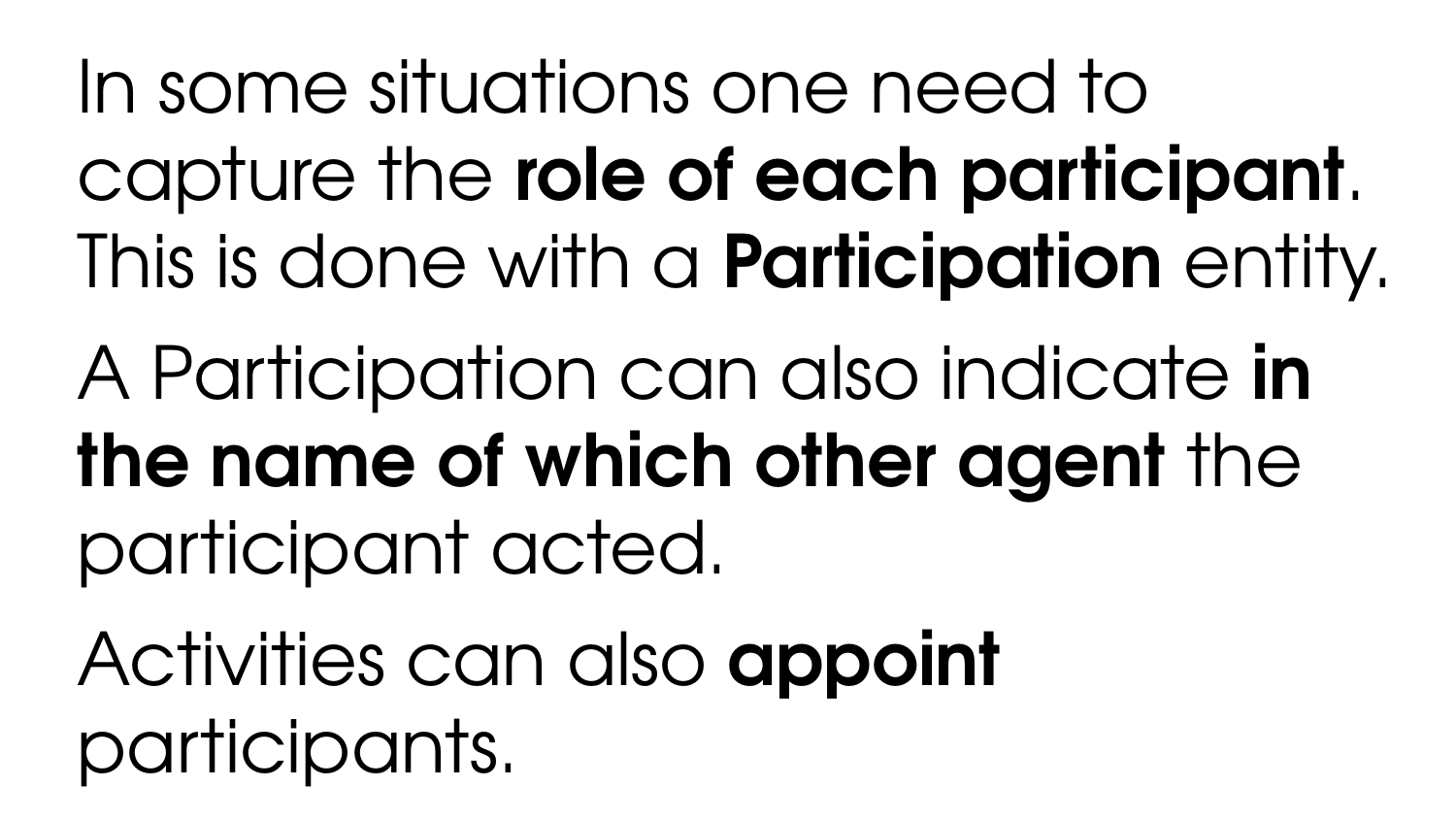

In some situations one need to capture the role of each participant. This is done with a Participation entity.
A Participation can also indicate in the name of which other agent the participant acted.
Activities can also appoint participants.